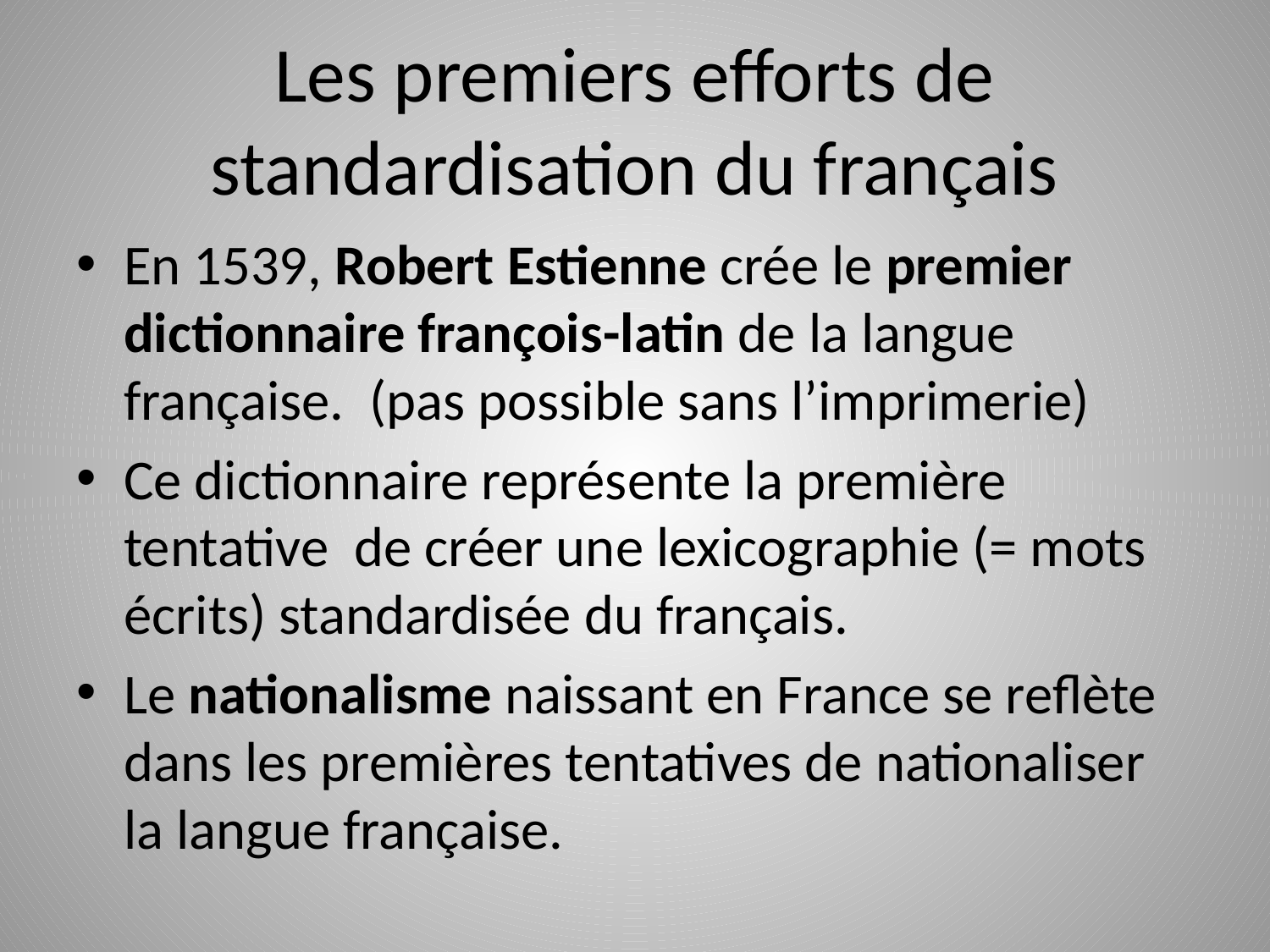

# Les premiers efforts de standardisation du français
En 1539, Robert Estienne crée le premier dictionnaire françois-latin de la langue française.  (pas possible sans l’imprimerie)
Ce dictionnaire représente la première tentative  de créer une lexicographie (= mots écrits) standardisée du français.
Le nationalisme naissant en France se reflète dans les premières tentatives de nationaliser la langue française.